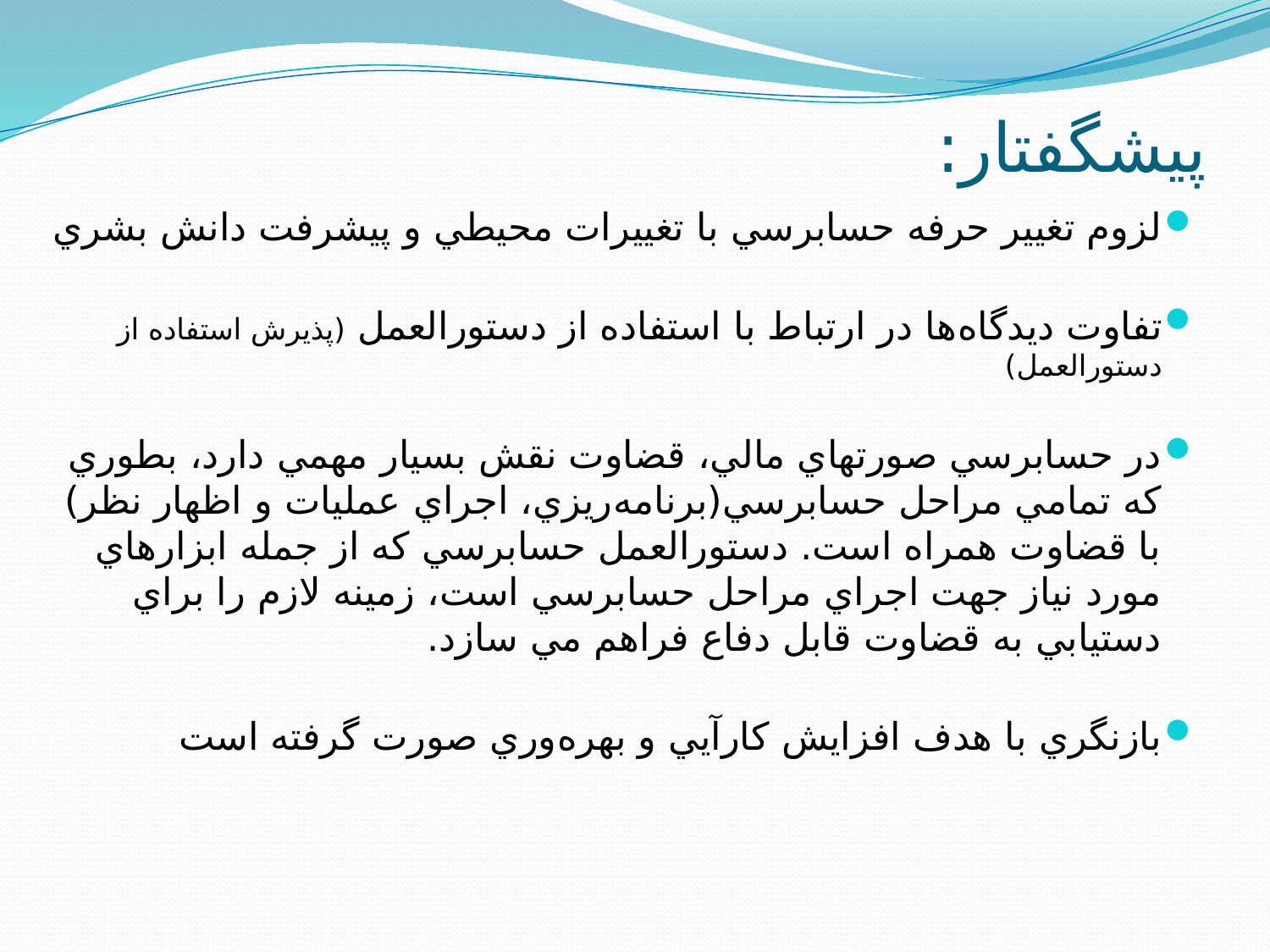

# پيشگفتار:
لزوم تغيير حرفه حسابرسي با تغييرات محيطي و پيشرفت دانش بشري
تفاوت ديدگاه‌ها در ارتباط با استفاده از دستورالعمل (پذيرش استفاده از دستورالعمل)

در حسابرسي صورتهاي مالي، قضاوت نقش بسيار مهمي دارد، بطوري كه تمامي مراحل حسابرسي(برنامه‌ريزي، اجراي عمليات و اظهار نظر) با قضاوت همراه است. دستورالعمل حسابرسي كه از جمله ابزارهاي مورد نياز جهت اجراي مراحل حسابرسي است، زمينه لازم را براي دستيابي به قضاوت قابل دفاع فراهم مي سازد.
بازنگري با هدف افزايش كارآيي و بهره‌وري صورت گرفته است